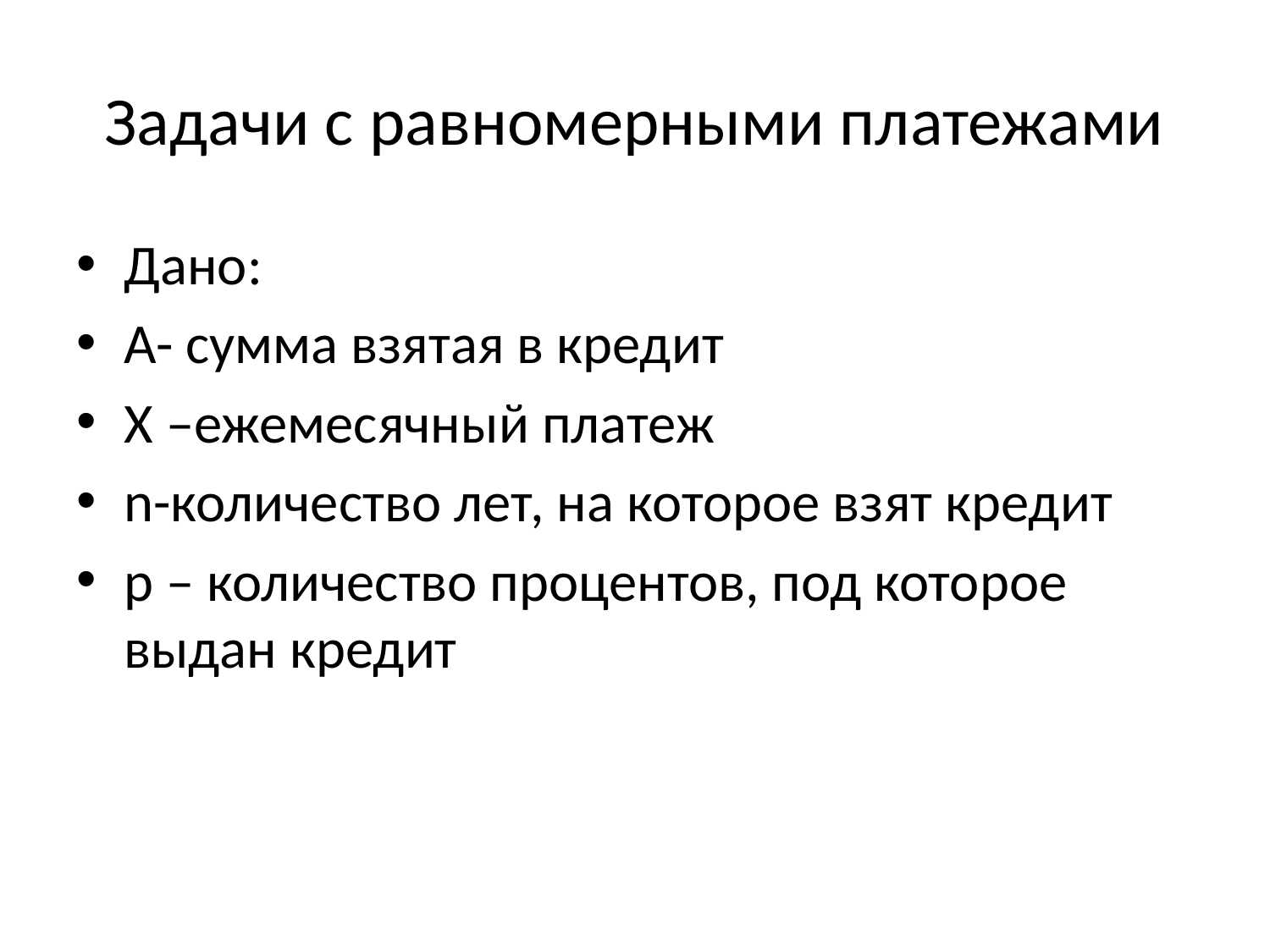

# Задачи с равномерными платежами
Дано:
А- сумма взятая в кредит
Х –ежемесячный платеж
n-количество лет, на которое взят кредит
р – количество процентов, под которое выдан кредит